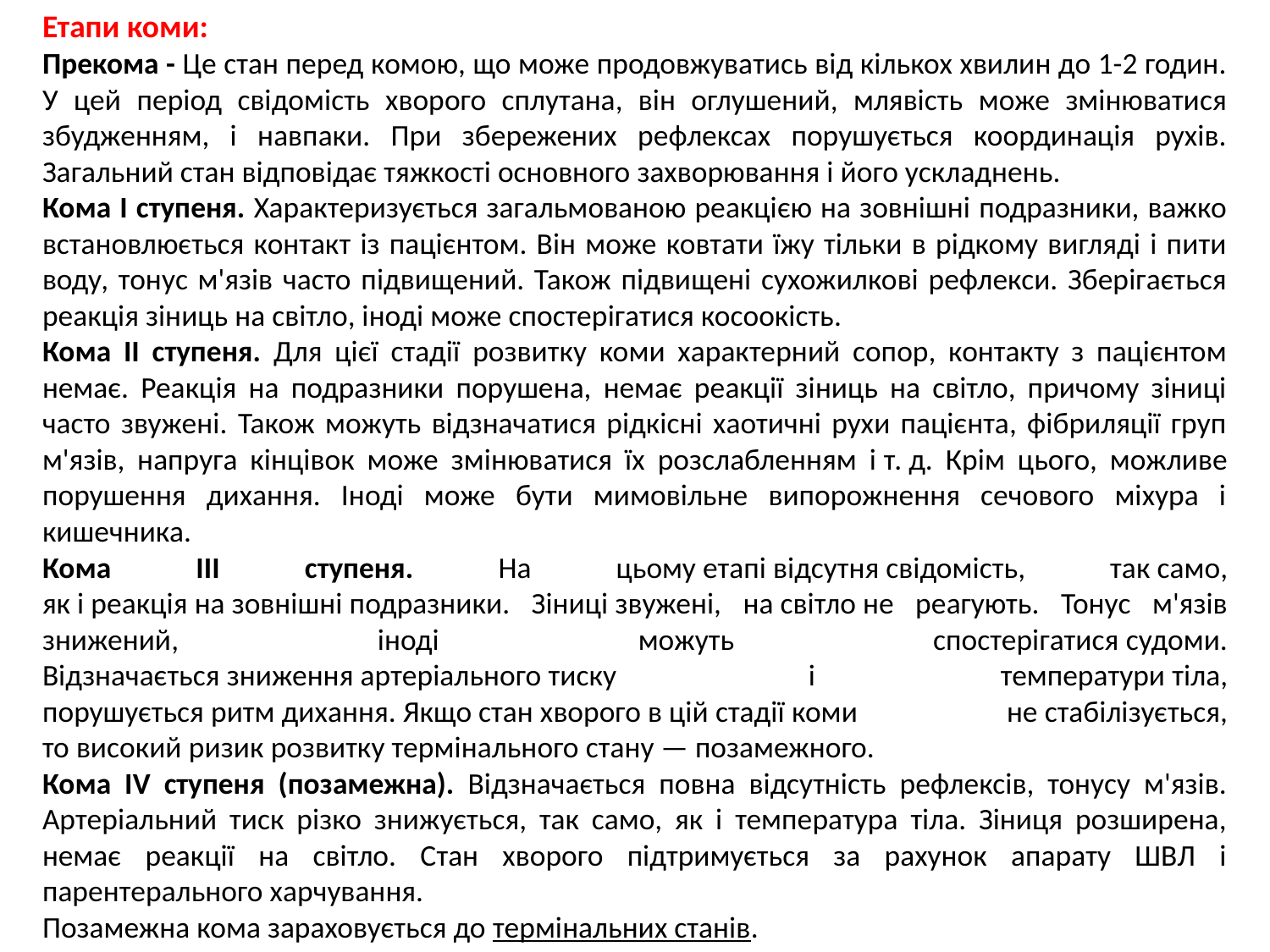

Етапи коми:
Прекома - Це стан перед комою, що може продовжуватись від кількох хвилин до 1-2 годин. У цей період свідомість хворого сплутана, він оглушений, млявість може змінюватися збудженням, і навпаки. При збережених рефлексах порушується координація рухів. Загальний стан відповідає тяжкості основного захворювання і його ускладнень.
Кома I ступеня. Характеризується загальмованою реакцією на зовнішні подразники, важко встановлюється контакт із пацієнтом. Він може ковтати їжу тільки в рідкому вигляді і пити воду, тонус м'язів часто підвищений. Також підвищені сухожилкові рефлекси. Зберігається реакція зіниць на світло, іноді може спостерігатися косоокість.
Кома II ступеня. Для цієї стадії розвитку коми характерний сопор, контакту з пацієнтом немає. Реакція на подразники порушена, немає реакції зіниць на світло, причому зіниці часто звужені. Також можуть відзначатися рідкісні хаотичні рухи пацієнта, фібриляції груп м'язів, напруга кінцівок може змінюватися їх розслабленням і т. д. Крім цього, можливе порушення дихання. Іноді може бути мимовільне випорожнення сечового міхура і кишечника.
Кома III ступеня. На цьому етапі відсутня свідомість, так само, як і реакція на зовнішні подразники. Зіниці звужені, на світло не реагують. Тонус м'язів знижений, іноді можуть спостерігатися судоми. Відзначається зниження артеріального тиску  і температури тіла, порушується ритм дихання. Якщо стан хворого в цій стадії коми не стабілізується, то високий ризик розвитку термінального стану — позамежного.
Кома IV ступеня (позамежна). Відзначається повна відсутність рефлексів, тонусу м'язів. Артеріальний тиск різко знижується, так само, як і температура тіла. Зіниця розширена, немає реакції на світло. Стан хворого підтримується за рахунок апарату ШВЛ і парентерального харчування.
Позамежна кома зараховується до термінальних станів.